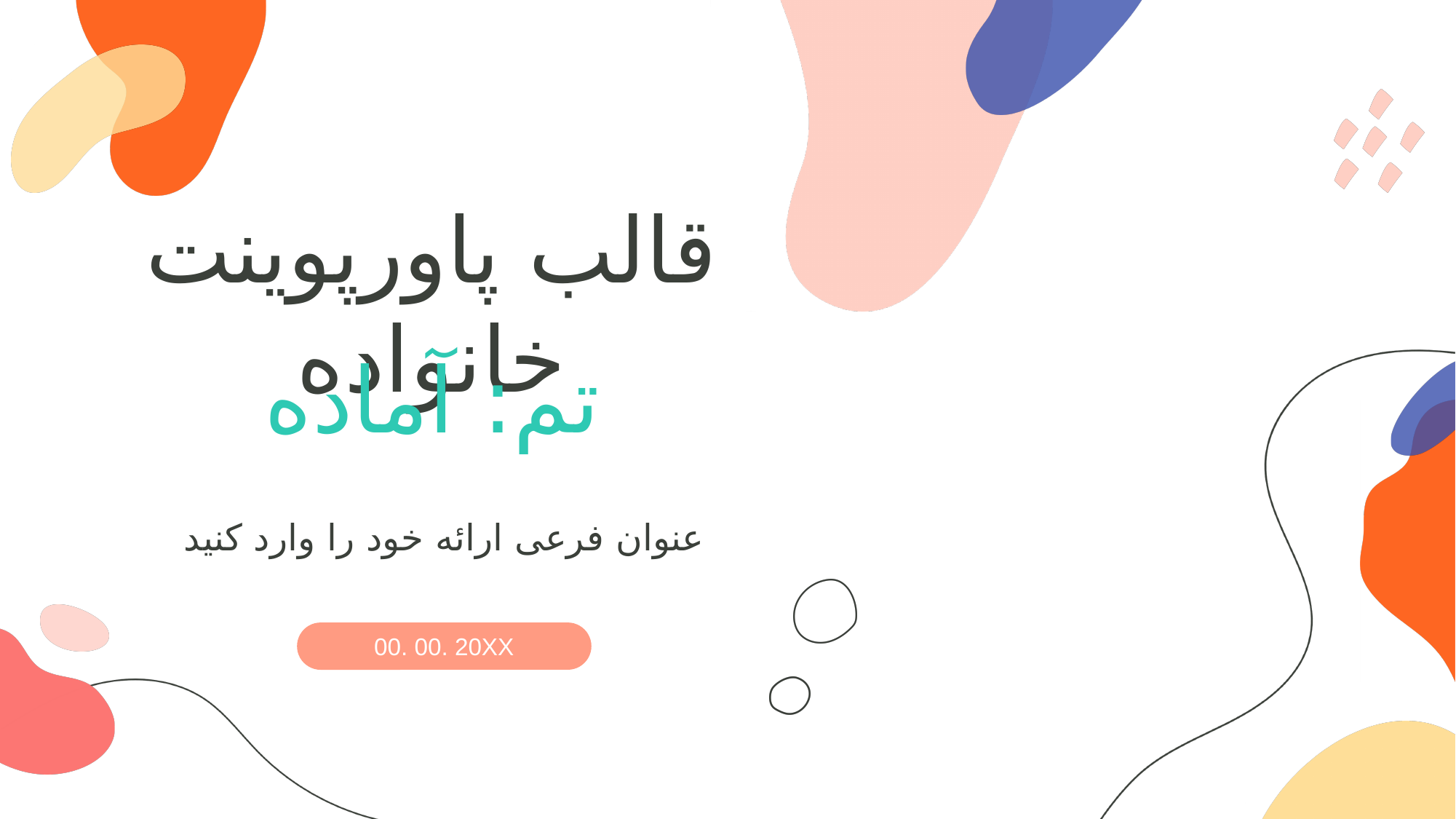

قالب پاورپوینت خانواده
تم: آماده
عنوان فرعی ارائه خود را وارد کنید
00. 00. 20XX